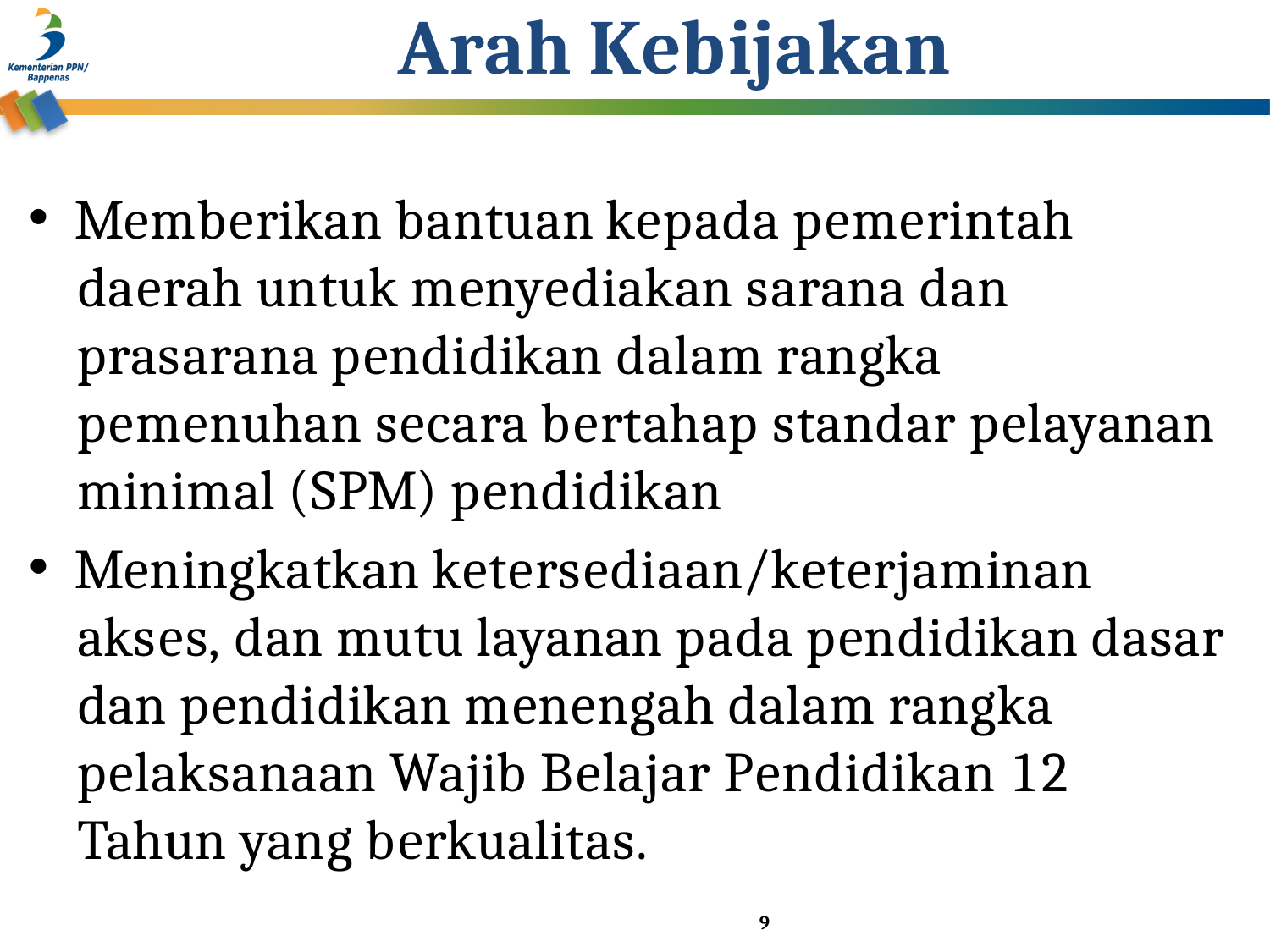

# Arah Kebijakan
Memberikan bantuan kepada pemerintah daerah untuk menyediakan sarana dan prasarana pendidikan dalam rangka pemenuhan secara bertahap standar pelayanan minimal (SPM) pendidikan
Meningkatkan ketersediaan/keterjaminan akses, dan mutu layanan pada pendidikan dasar dan pendidikan menengah dalam rangka pelaksanaan Wajib Belajar Pendidikan 12 Tahun yang berkualitas.

9